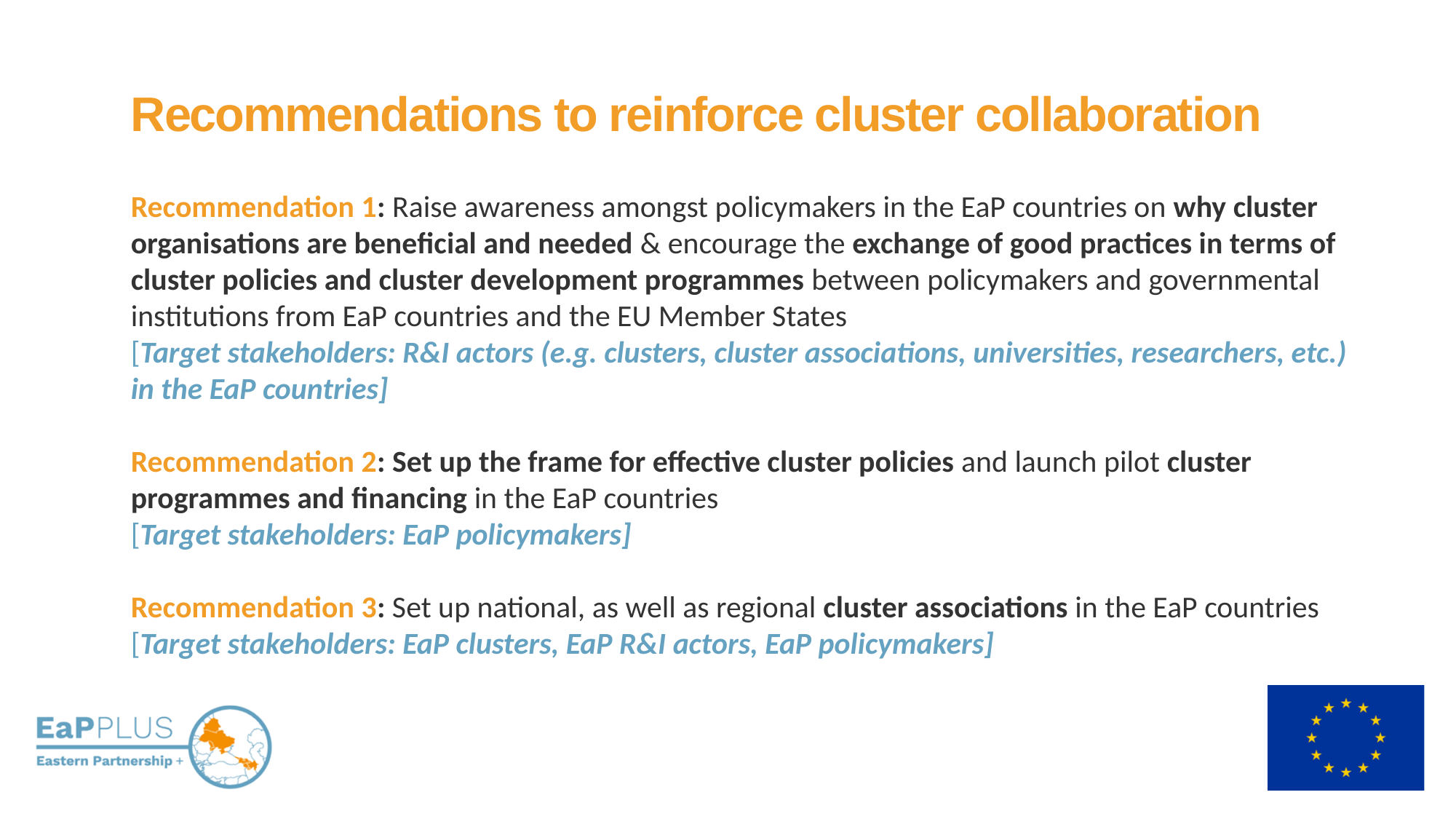

Recommendations to reinforce cluster collaboration
Recommendation 1: Raise awareness amongst policymakers in the EaP countries on why cluster organisations are beneficial and needed & encourage the exchange of good practices in terms of cluster policies and cluster development programmes between policymakers and governmental institutions from EaP countries and the EU Member States
[Target stakeholders: R&I actors (e.g. clusters, cluster associations, universities, researchers, etc.) in the EaP countries]

Recommendation 2: Set up the frame for effective cluster policies and launch pilot cluster programmes and financing in the EaP countries
[Target stakeholders: EaP policymakers]
Recommendation 3: Set up national, as well as regional cluster associations in the EaP countries [Target stakeholders: EaP clusters, EaP R&I actors, EaP policymakers]